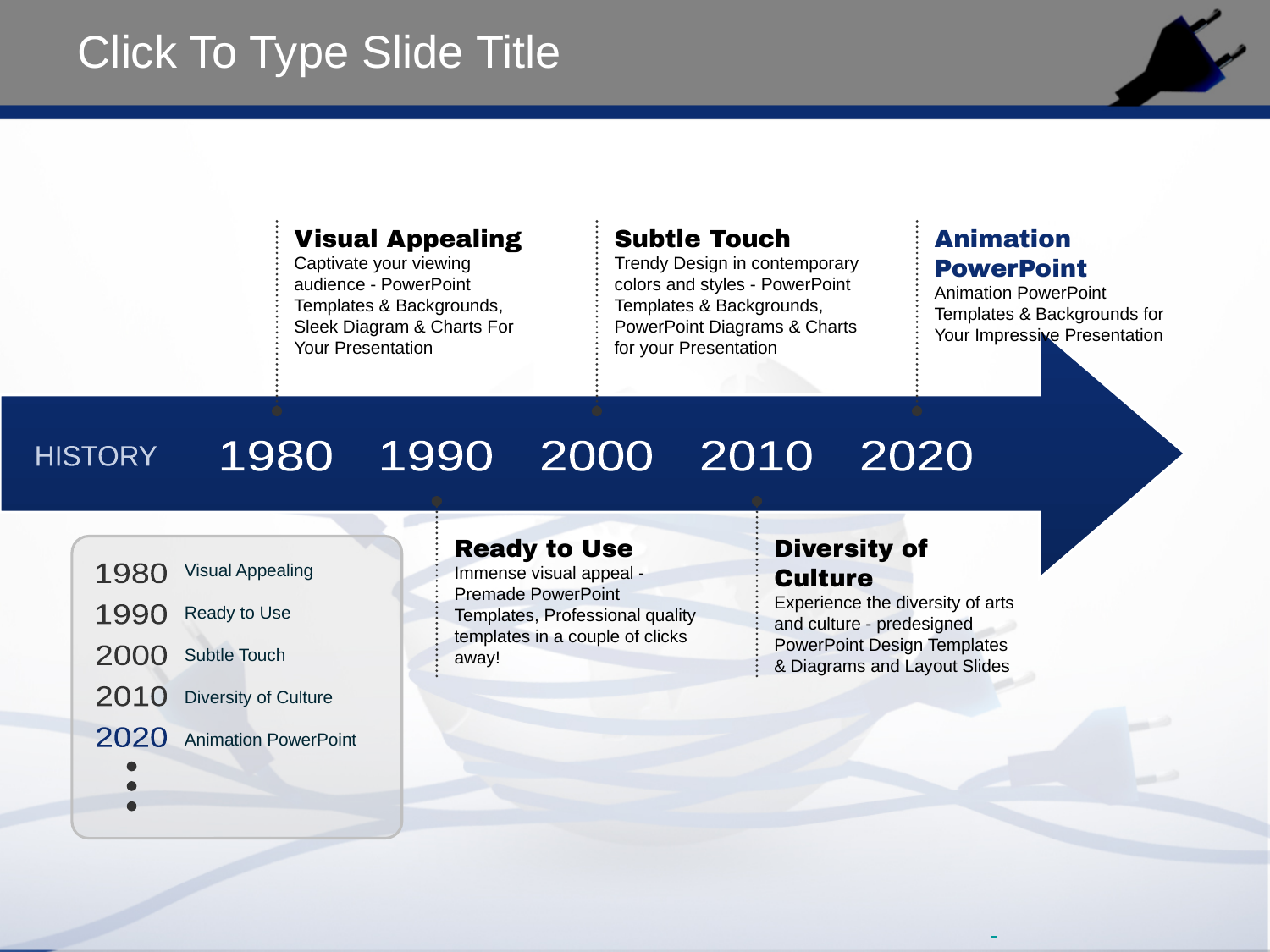

Click To Type Slide Title
Visual Appealing
Captivate your viewing audience - PowerPoint Templates & Backgrounds, Sleek Diagram & Charts For Your Presentation
Subtle Touch
Trendy Design in contemporary colors and styles - PowerPoint Templates & Backgrounds, PowerPoint Diagrams & Charts for your Presentation
Animation PowerPoint
Animation PowerPoint Templates & Backgrounds for Your Impressive Presentation

1980
1990
2000
2010
2020
HISTORY

Ready to Use
Immense visual appeal - Premade PowerPoint Templates, Professional quality templates in a couple of clicks away!
Diversity of Culture
Experience the diversity of arts and culture - predesigned PowerPoint Design Templates & Diagrams and Layout Slides

Visual Appealing

Ready to Use

Subtle Touch

Diversity of Culture

Animation PowerPoint
1980
1990
2000
2010
2020